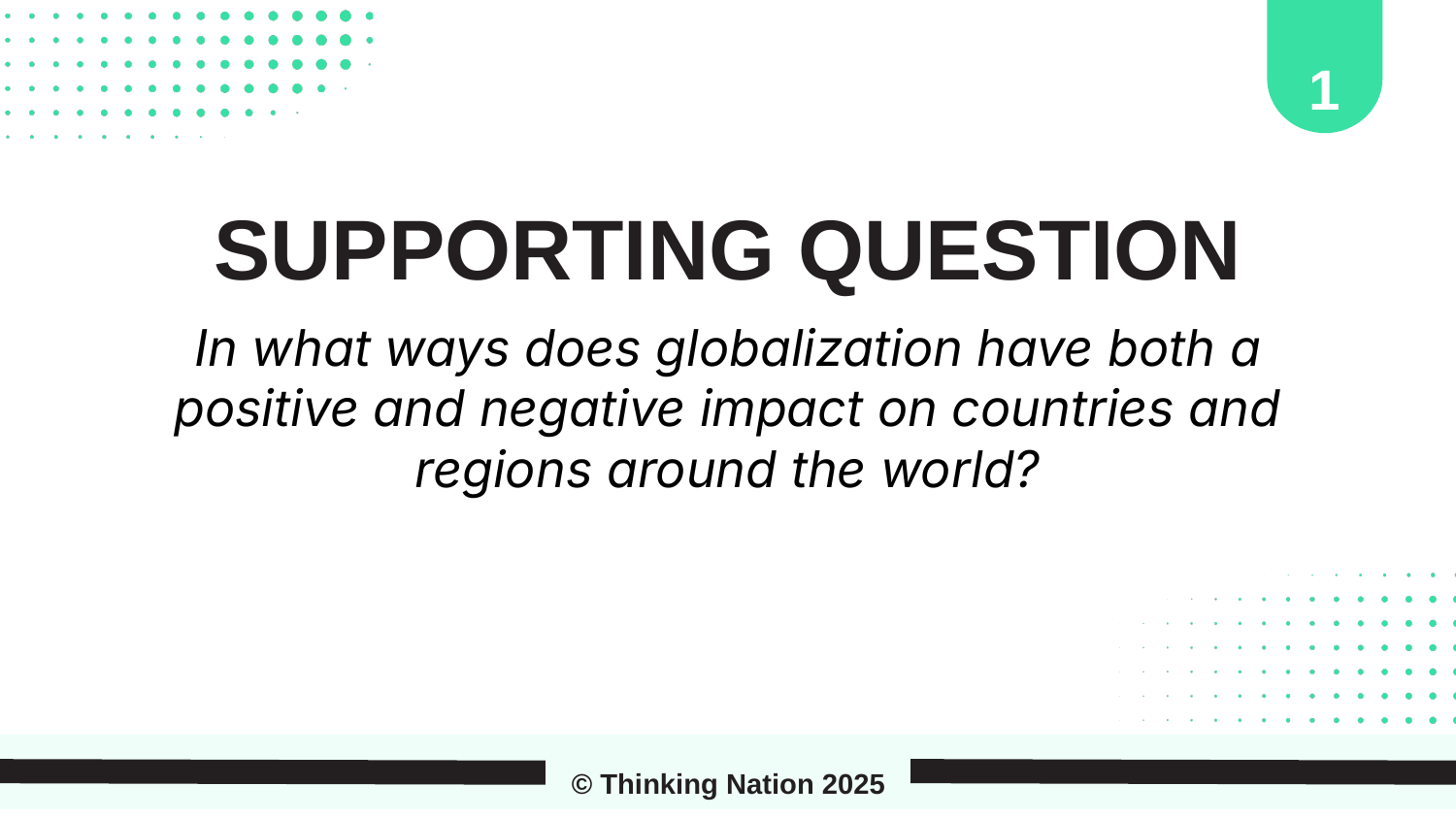

1
SUPPORTING QUESTION
In what ways does globalization have both a positive and negative impact on countries and regions around the world?

© Thinking Nation 2025